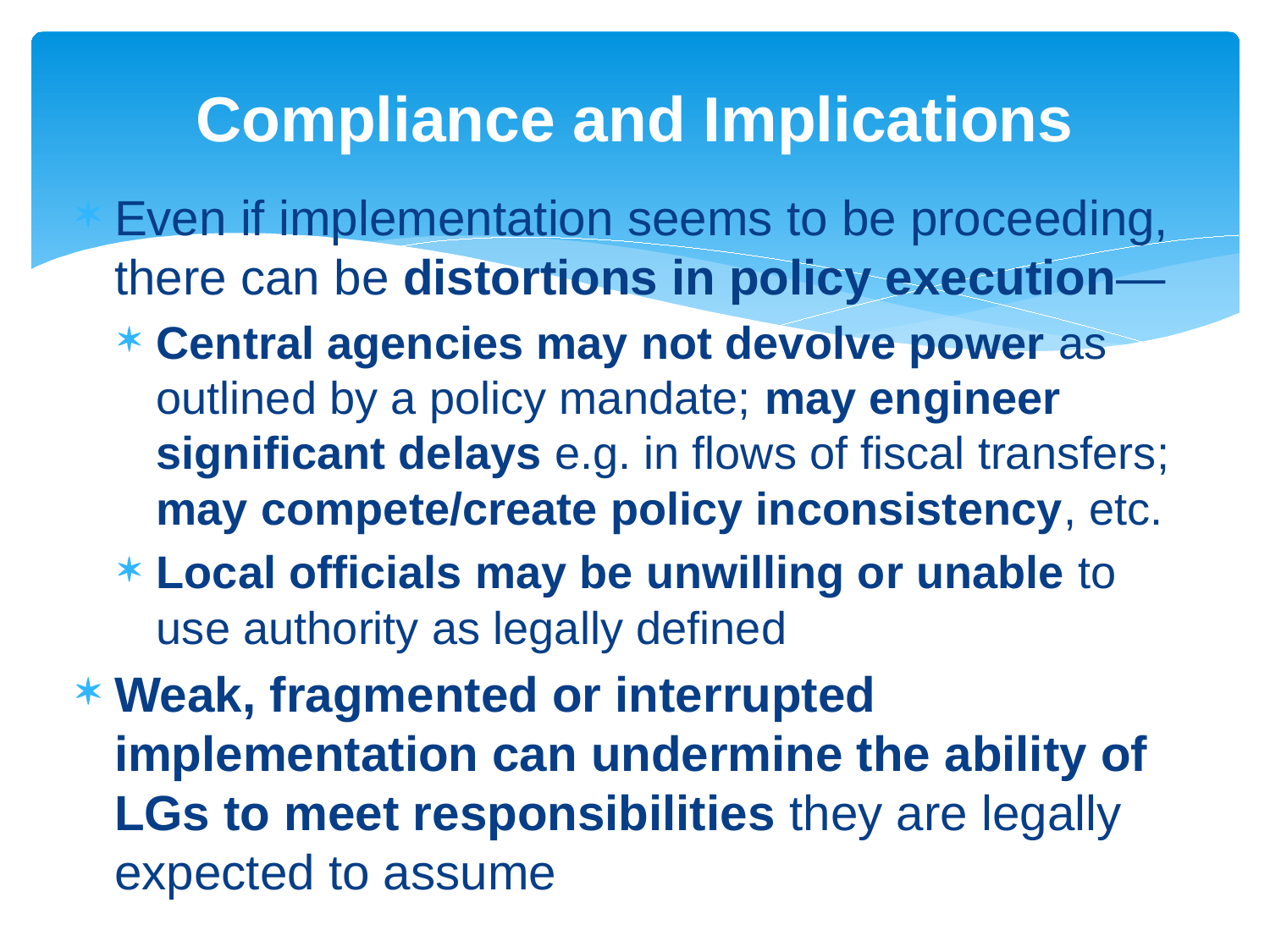

# Compliance and Implications
Even if implementation seems to be proceeding, there can be distortions in policy execution—
Central agencies may not devolve power as outlined by a policy mandate; may engineer significant delays e.g. in flows of fiscal transfers; may compete/create policy inconsistency, etc.
Local officials may be unwilling or unable to use authority as legally defined
Weak, fragmented or interrupted implementation can undermine the ability of LGs to meet responsibilities they are legally expected to assume